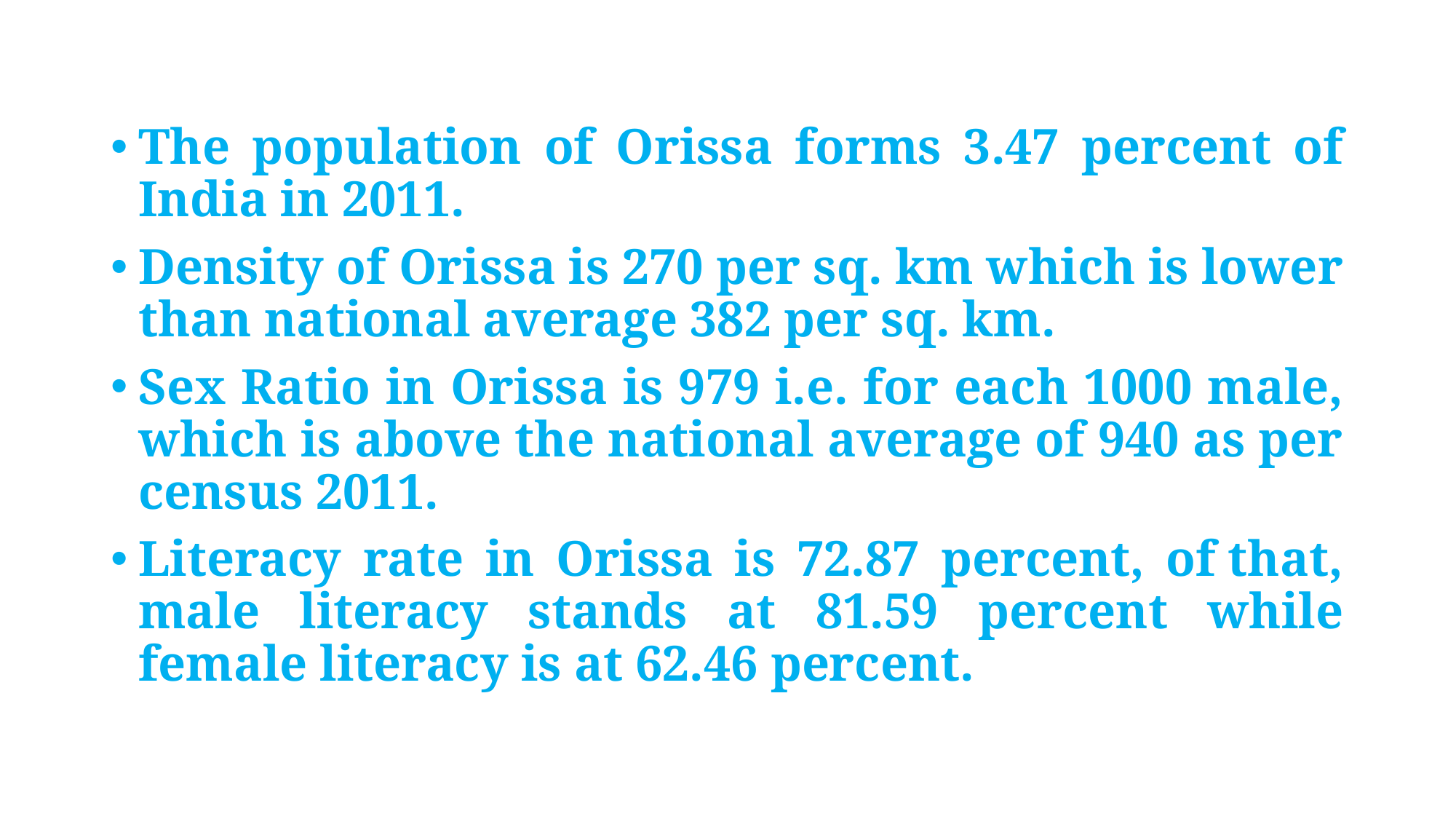

#
The population of Orissa forms 3.47 percent of India in 2011.
Density of Orissa is 270 per sq. km which is lower than national average 382 per sq. km.
Sex Ratio in Orissa is 979 i.e. for each 1000 male, which is above the national average of 940 as per census 2011.
Literacy rate in Orissa is 72.87 percent, of that, male literacy stands at 81.59 percent while female literacy is at 62.46 percent.